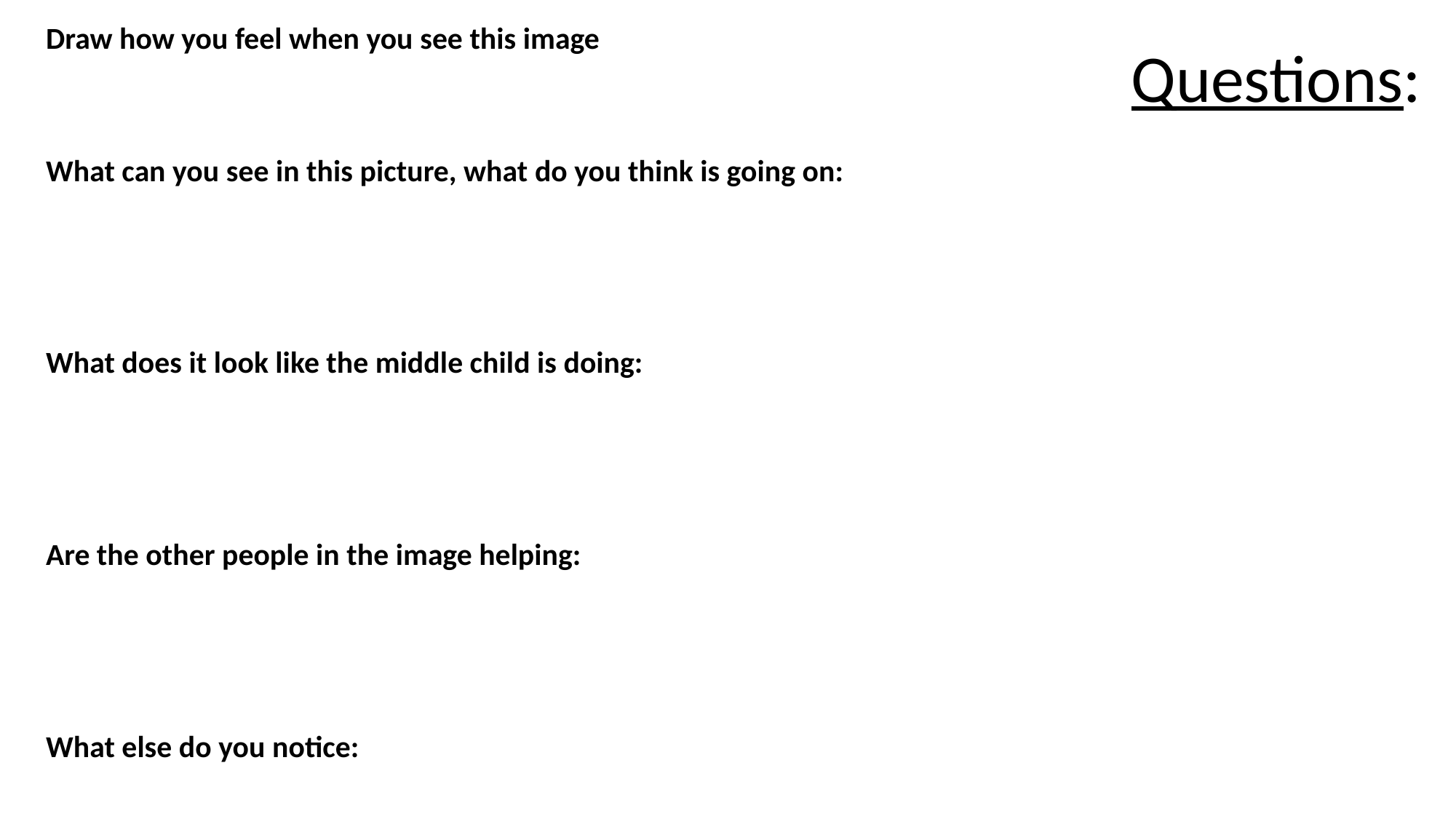

Baking: Questions
Questions:
Draw how you feel when you see this image

What can you see in this picture, what do you think is going on:

What does it look like the middle child is doing:

Are the other people in the image helping:

What else do you notice: